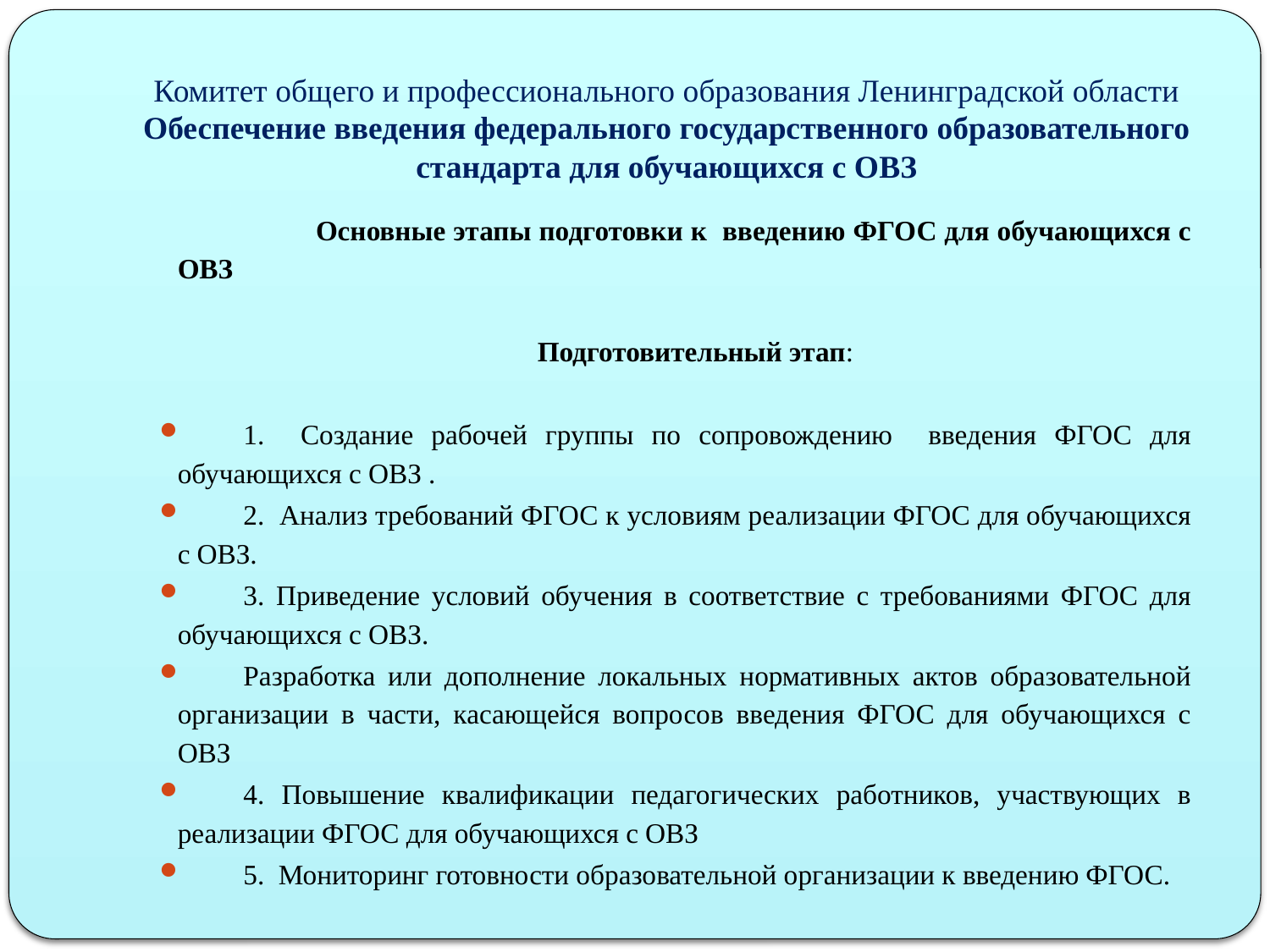

# Комитет общего и профессионального образования Ленинградской области Обеспечение введения федерального государственного образовательного стандарта для обучающихся с ОВЗ
                  Основные этапы подготовки к  введению ФГОС для обучающихся с ОВЗ

   Подготовительный этап:

1.  Создание рабочей группы по сопровождению  введения ФГОС для обучающихся с ОВЗ .
2.  Анализ требований ФГОС к условиям реализации ФГОС для обучающихся с ОВЗ.
3. Приведение условий обучения в соответствие с требованиями ФГОС для обучающихся с ОВЗ.
Разработка или дополнение локальных нормативных актов образовательной организации в части, касающейся вопросов введения ФГОС для обучающихся с ОВЗ
4. Повышение квалификации педагогических работников, участвующих в реализации ФГОС для обучающихся с ОВЗ
5.  Мониторинг готовности образовательной организации к введению ФГОС.